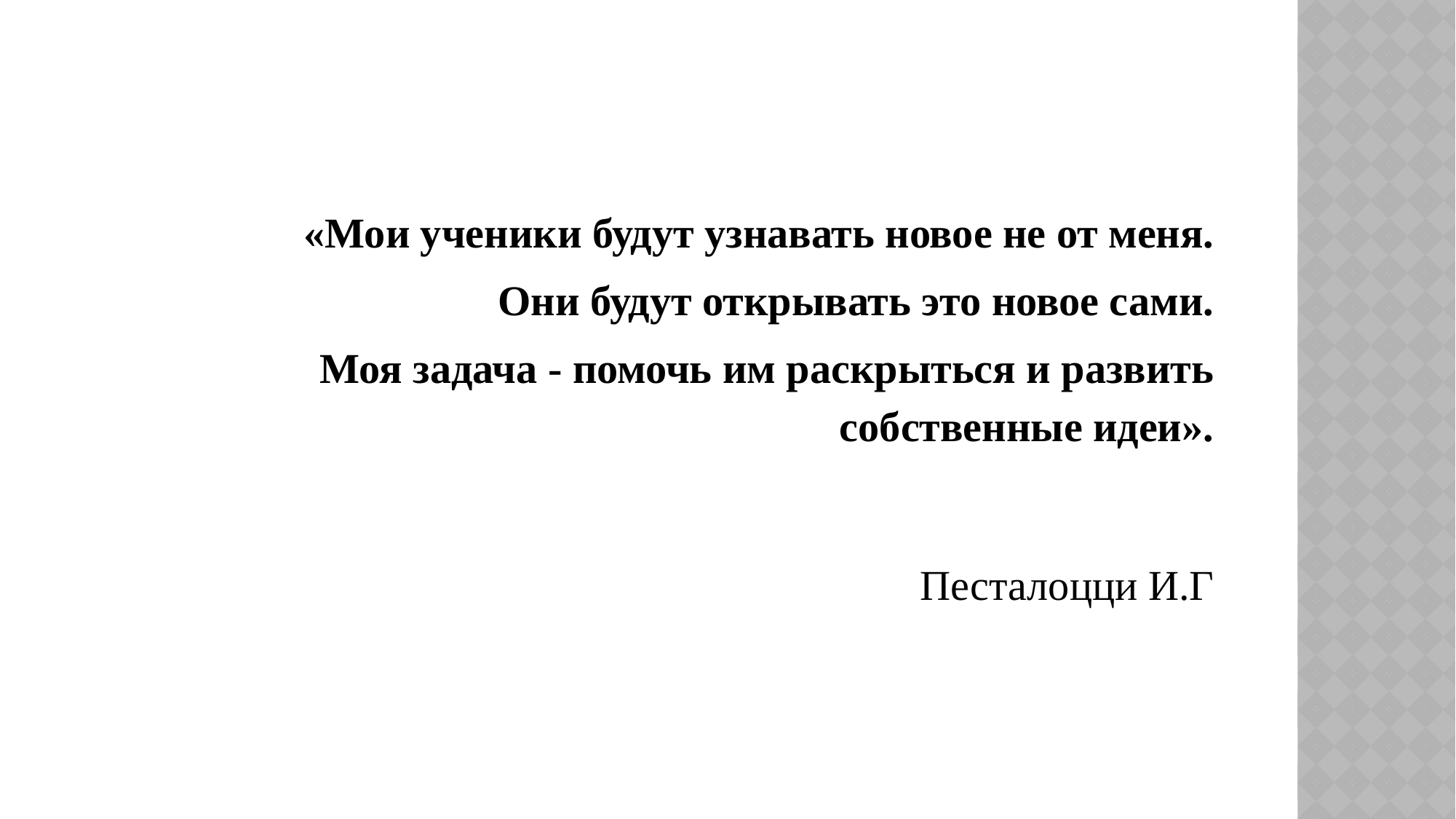

«Мои ученики будут узнавать новое не от меня.
Они будут открывать это новое сами.
Моя задача - помочь им раскрыться и развить собственные идеи».

Песталоцци И.Г